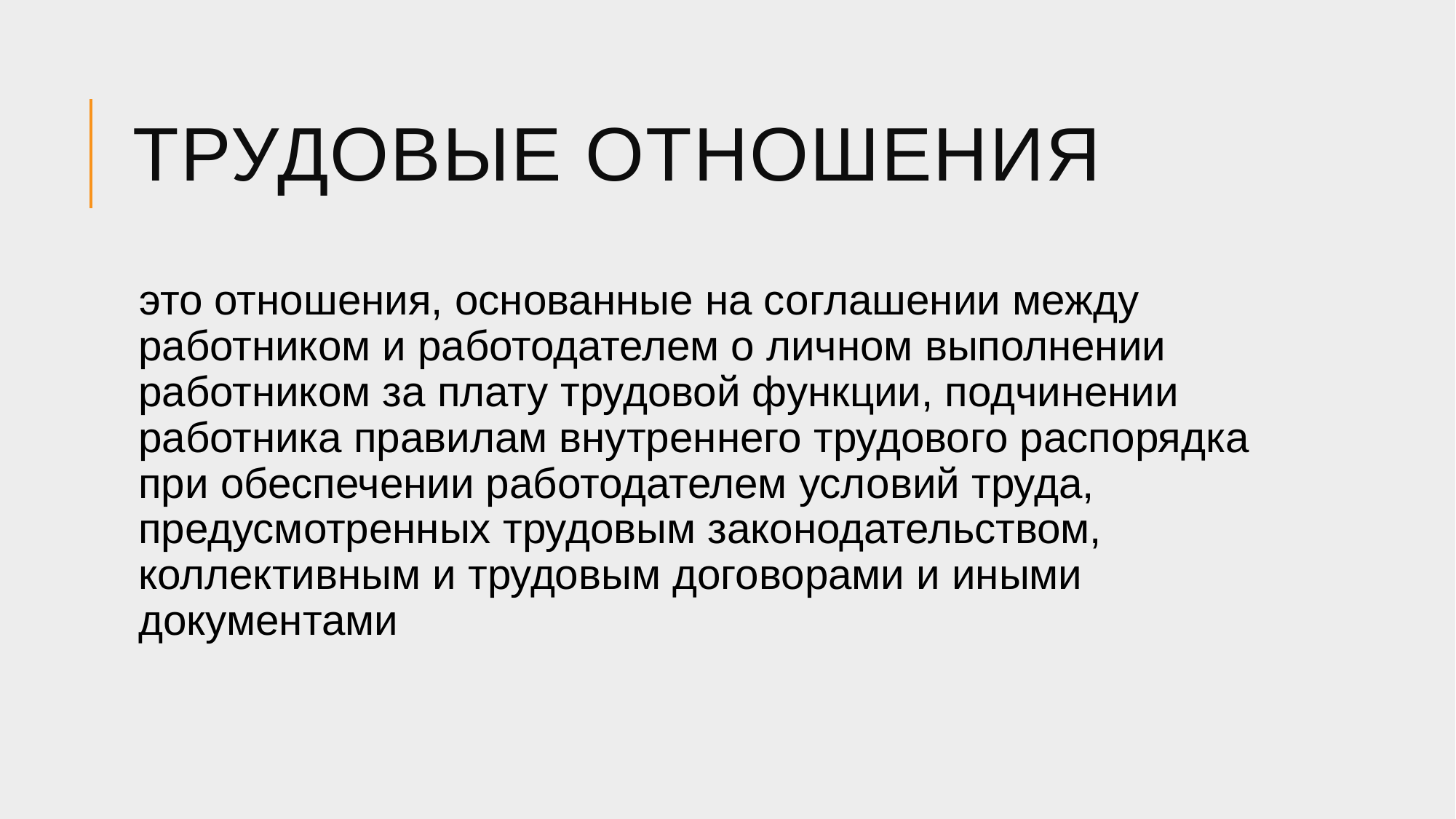

# Трудовые отношения
это отношения, основанные на соглашении между работником и работодателем о личном выполнении работником за плату трудовой функции, подчинении работника правилам внутреннего трудового распорядка при обеспечении работодателем условий труда, предусмотренных трудовым законодательством, коллективным и трудовым договорами и иными документами